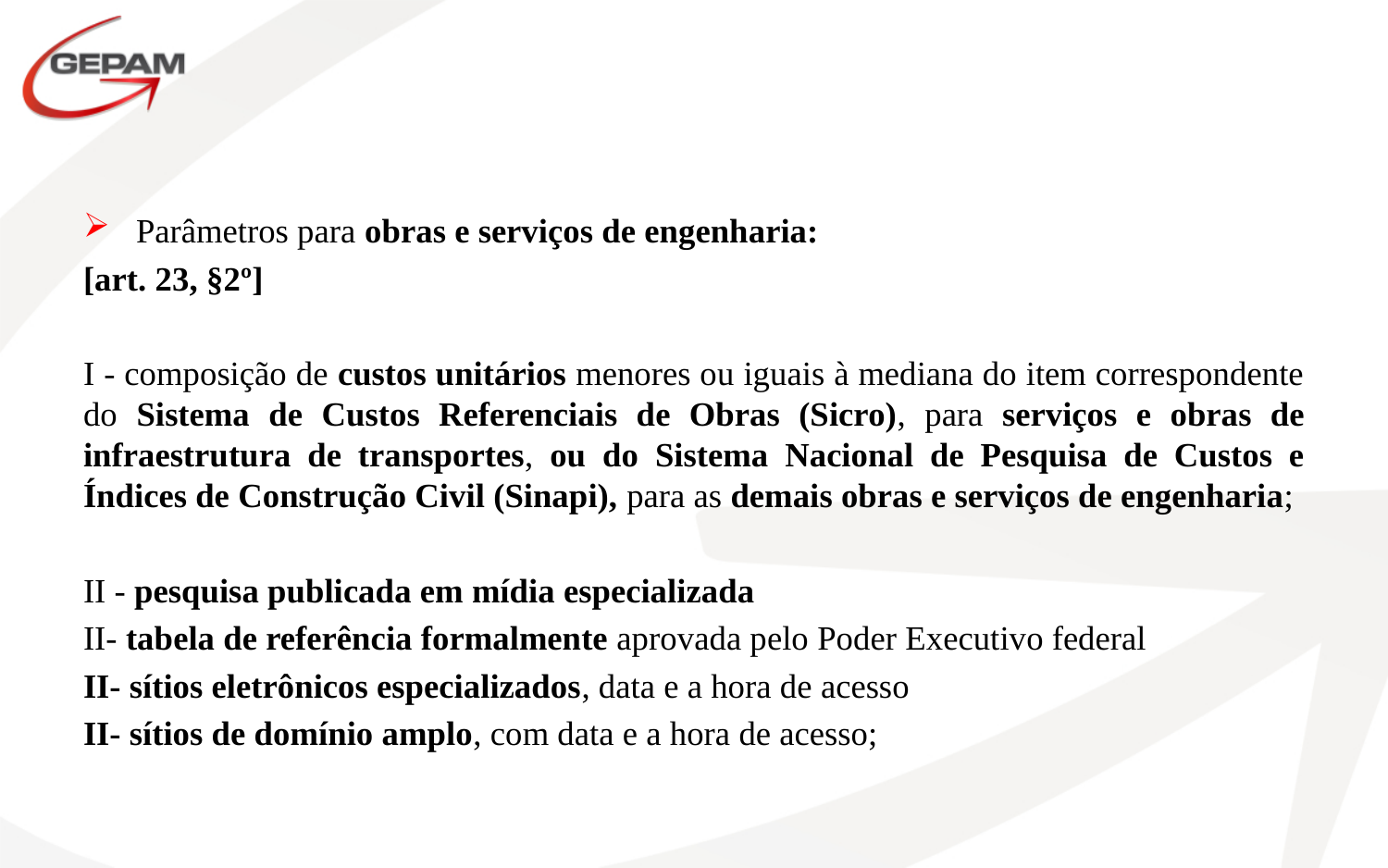

#
Parâmetros para obras e serviços de engenharia:
[art. 23, §2º]

I - composição de custos unitários menores ou iguais à mediana do item correspondente do Sistema de Custos Referenciais de Obras (Sicro), para serviços e obras de infraestrutura de transportes, ou do Sistema Nacional de Pesquisa de Custos e Índices de Construção Civil (Sinapi), para as demais obras e serviços de engenharia;

II - pesquisa publicada em mídia especializada
II- tabela de referência formalmente aprovada pelo Poder Executivo federal
II- sítios eletrônicos especializados, data e a hora de acesso
II- sítios de domínio amplo, com data e a hora de acesso;